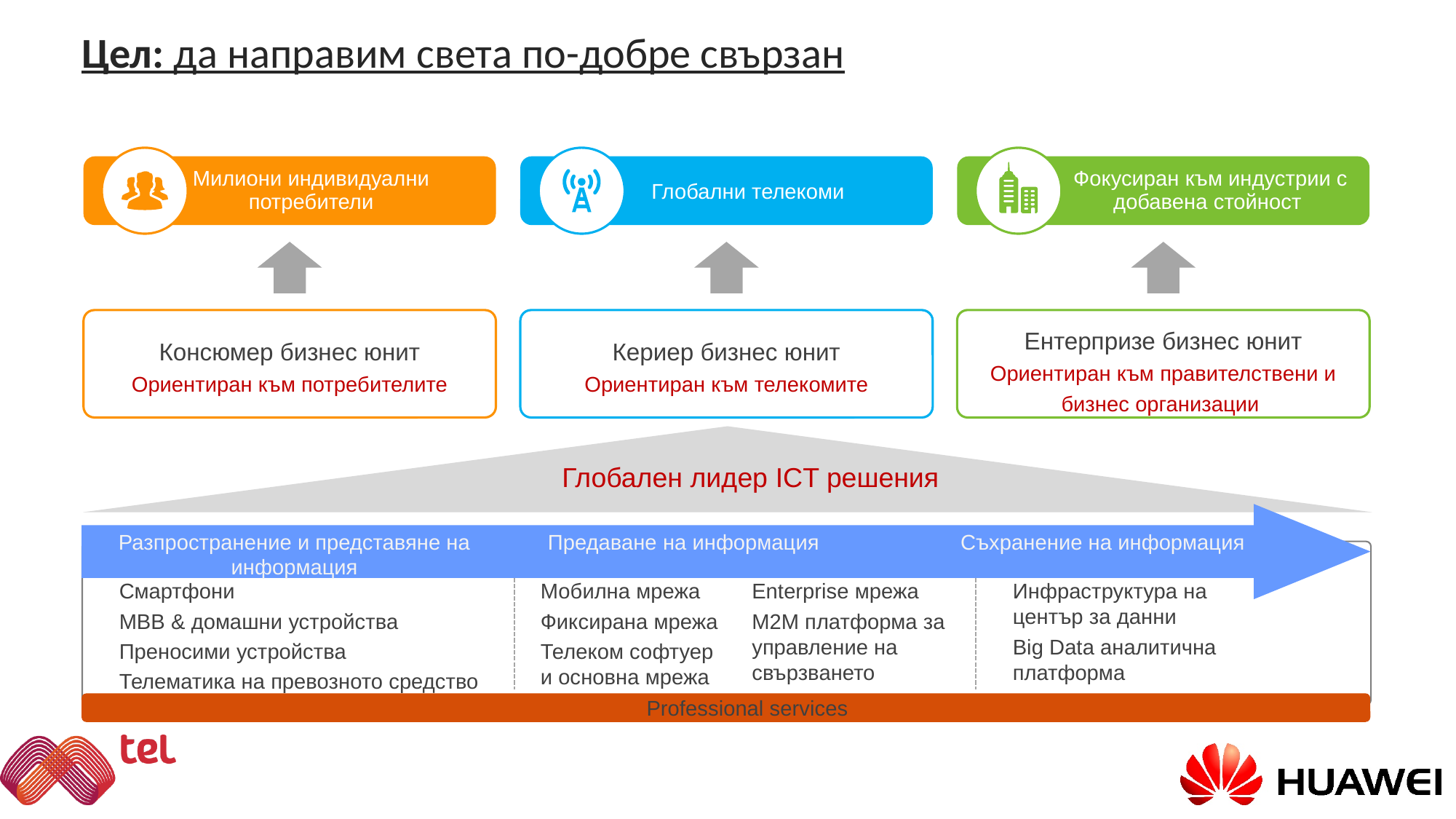

Цел: да направим света по-добре свързан

Милиони индивидуални потребители

Глобални телекоми

Фокусиран към индустрии с добавена стойност

Консюмер бизнес юнит
Ориентиран към потребителите

Кериер бизнес юнит
Ориентиран към телекомите

Ентерпризе бизнес юнит
Ориентиран към правителствени и бизнес организации

Глобален лидер ICT решения

Разпространение и представяне на информация
Предаване на информация
Съхранение на информация

Смартфони
MBB & домашни устройства
Преносими устройства
Телематика на превозното средство
Мобилна мрежа
Фиксирана мрежа
Телеком софтуер и основна мрежа
Enterprise мрежа
М2М платформа за управление на свързването
Инфраструктура на център за данни
Big Data аналитична платформа
Облачни услуги
Professional services